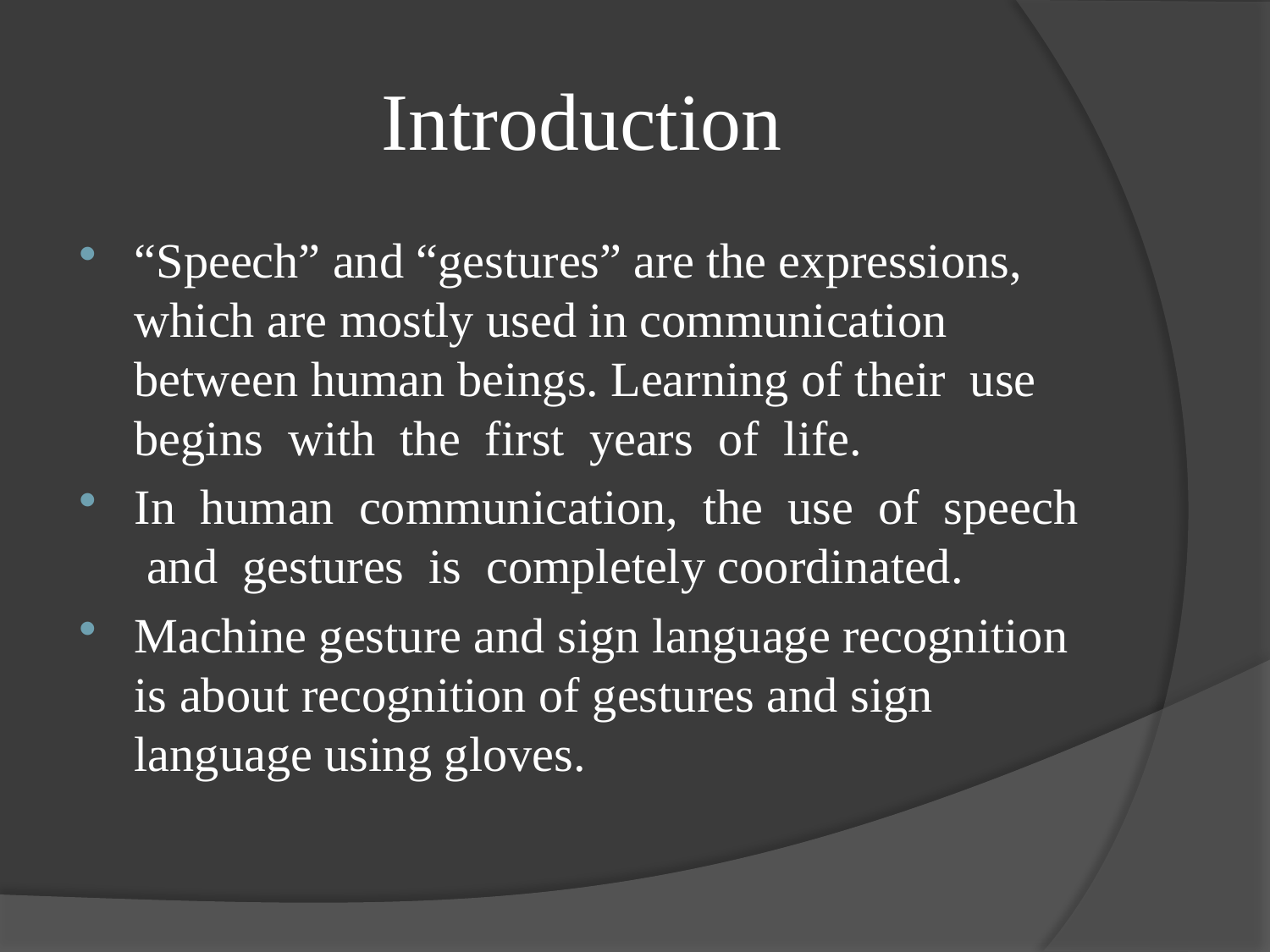

# Introduction
“Speech” and “gestures” are the expressions, which are mostly used in communication between human beings. Learning of their  use  begins  with  the  first  years  of  life.
In  human  communication,  the  use  of  speech  and  gestures  is  completely coordinated.
Machine gesture and sign language recognition is about recognition of gestures and sign language using gloves.